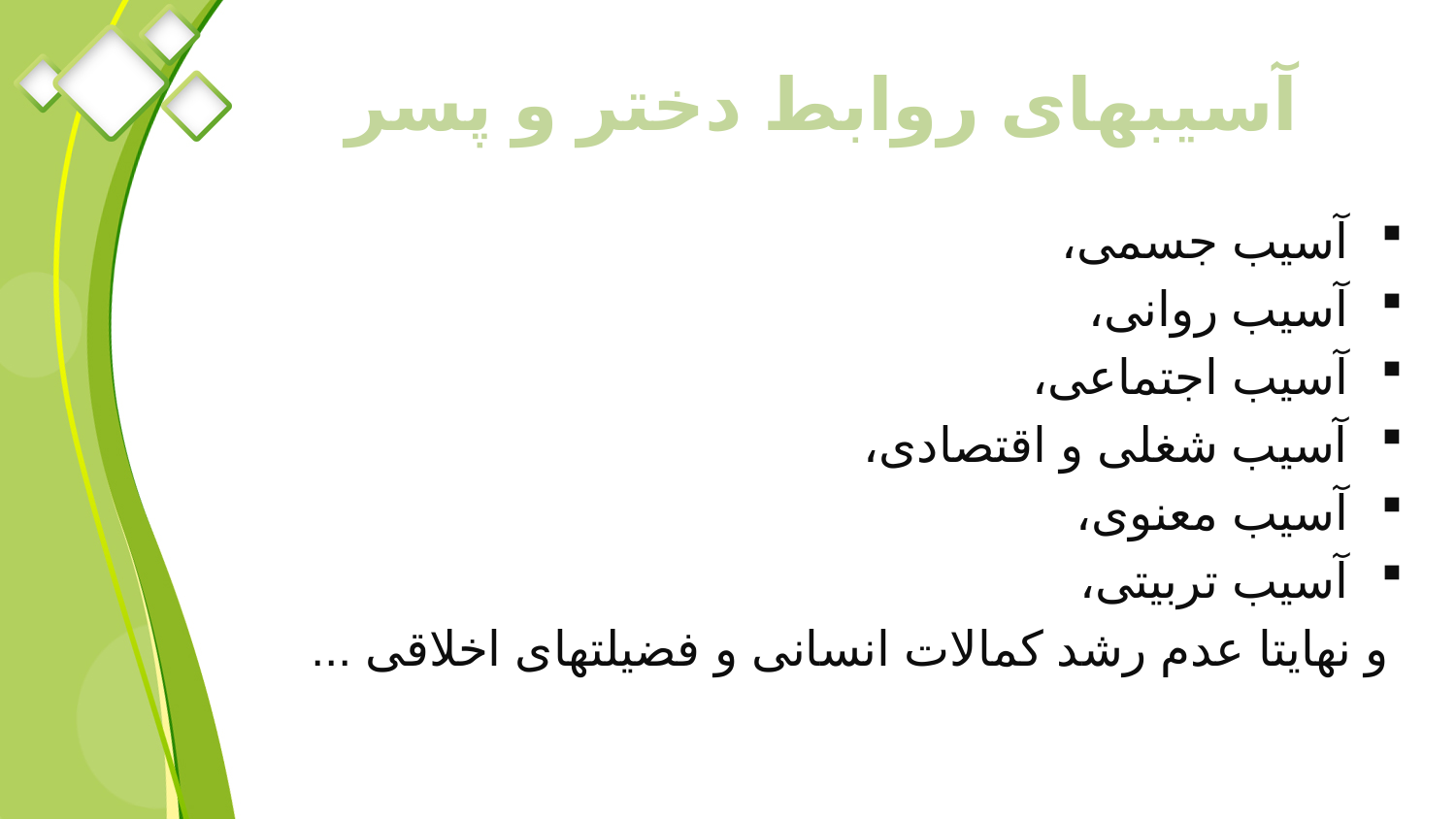

# آسیبهای روابط دختر و پسر
آسیب جسمی،
آسیب روانی،
آسیب اجتماعی،
آسیب شغلی و اقتصادی،
آسیب معنوی،
آسیب تربیتی،
 و نهایتا عدم رشد کمالات انسانی و فضیلتهای اخلاقی ...